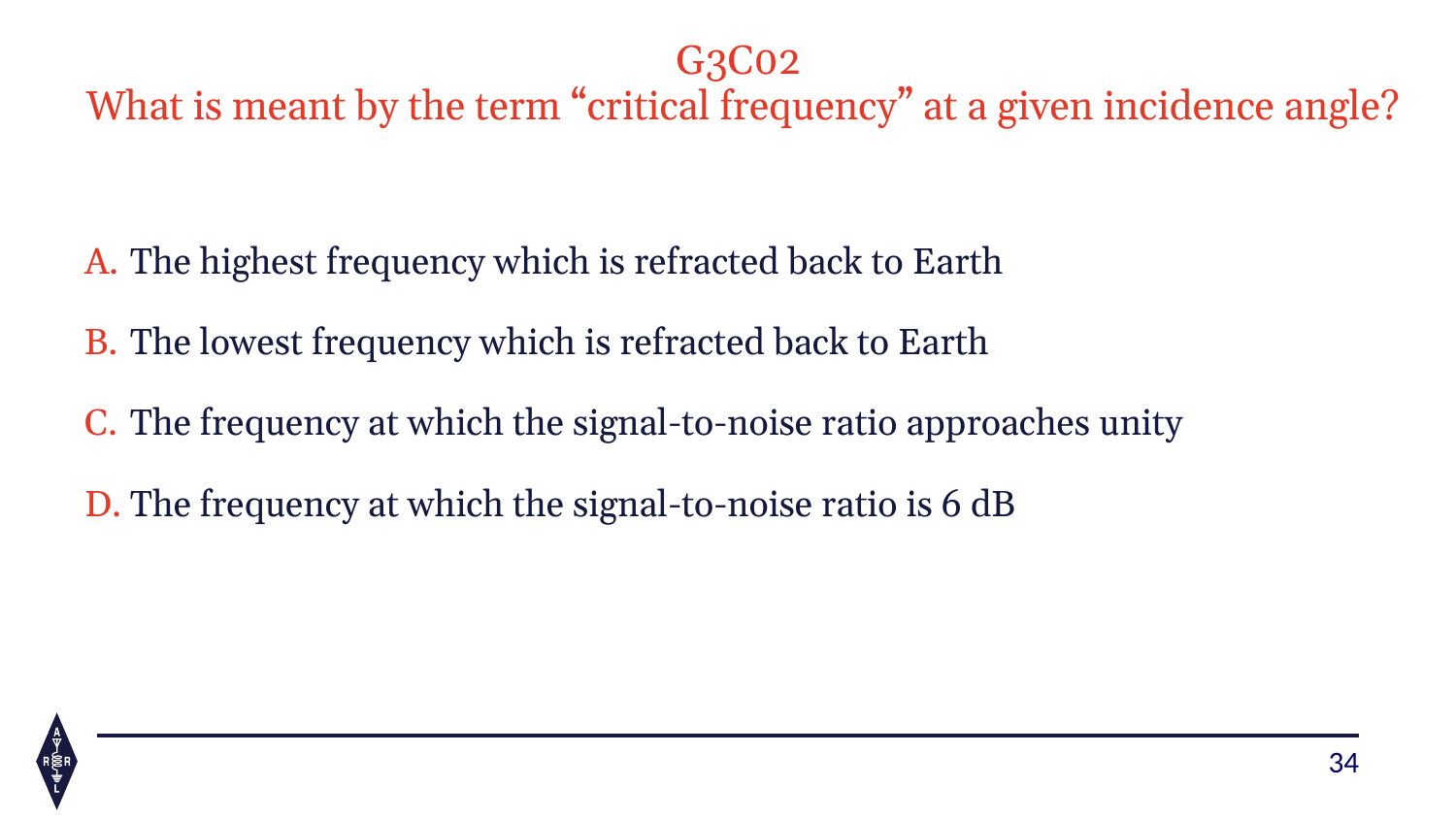

G3C02
What is meant by the term “critical frequency” at a given incidence angle?
The highest frequency which is refracted back to Earth
The lowest frequency which is refracted back to Earth
The frequency at which the signal-to-noise ratio approaches unity
The frequency at which the signal-to-noise ratio is 6 dB
34